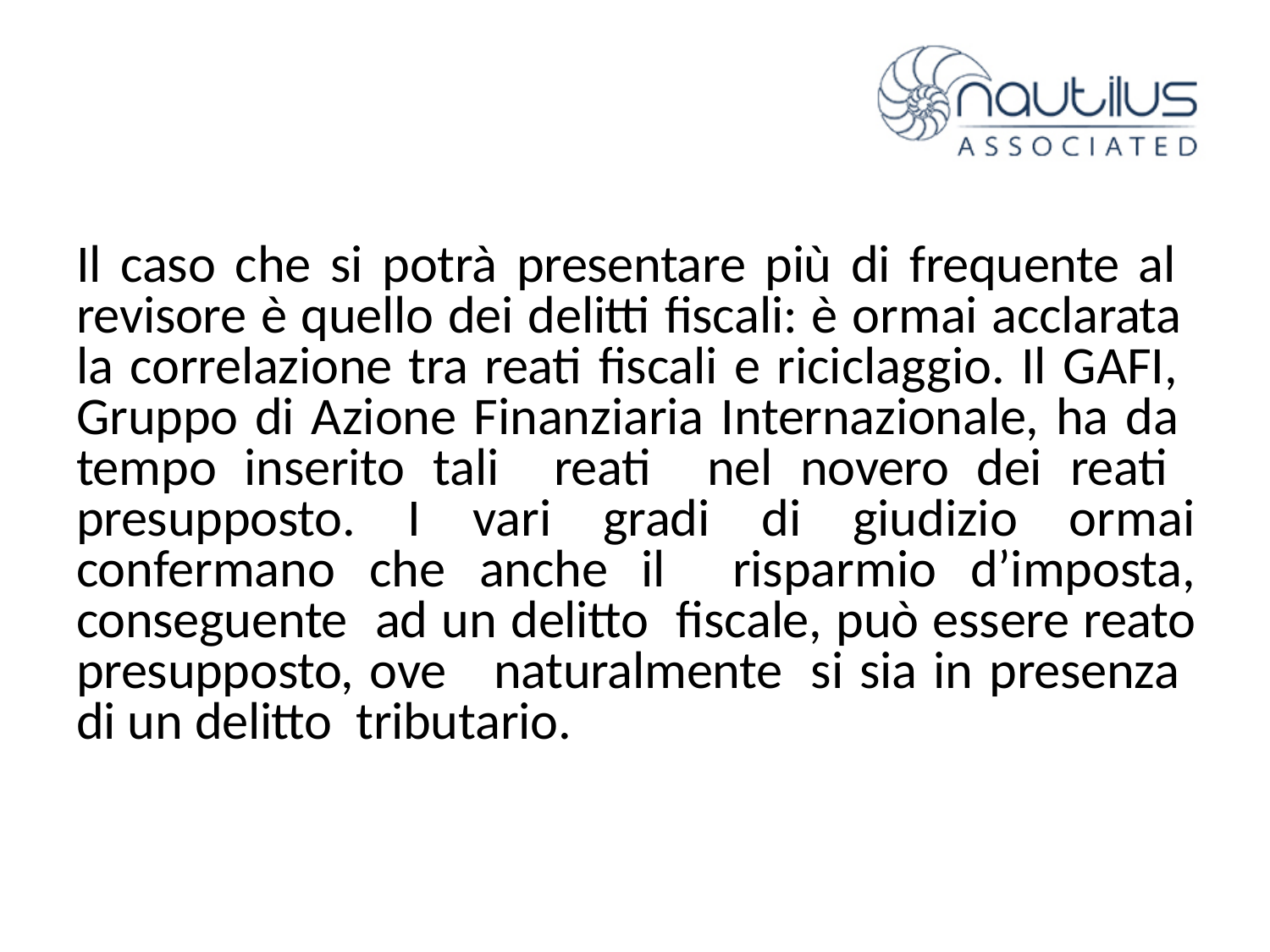

Il caso che si potrà presentare più di frequente al  revisore è quello dei delitti fiscali: è ormai acclarata  la correlazione tra reati fiscali e riciclaggio. Il GAFI,  Gruppo di Azione Finanziaria Internazionale, ha da  tempo inserito tali  reati  nel novero dei reati  presupposto. I vari gradi di giudizio ormai confermano che anche il  risparmio d’imposta, conseguente  ad un delitto  fiscale, può essere reato presupposto, ove   naturalmente si sia in presenza  di un delitto  tributario.